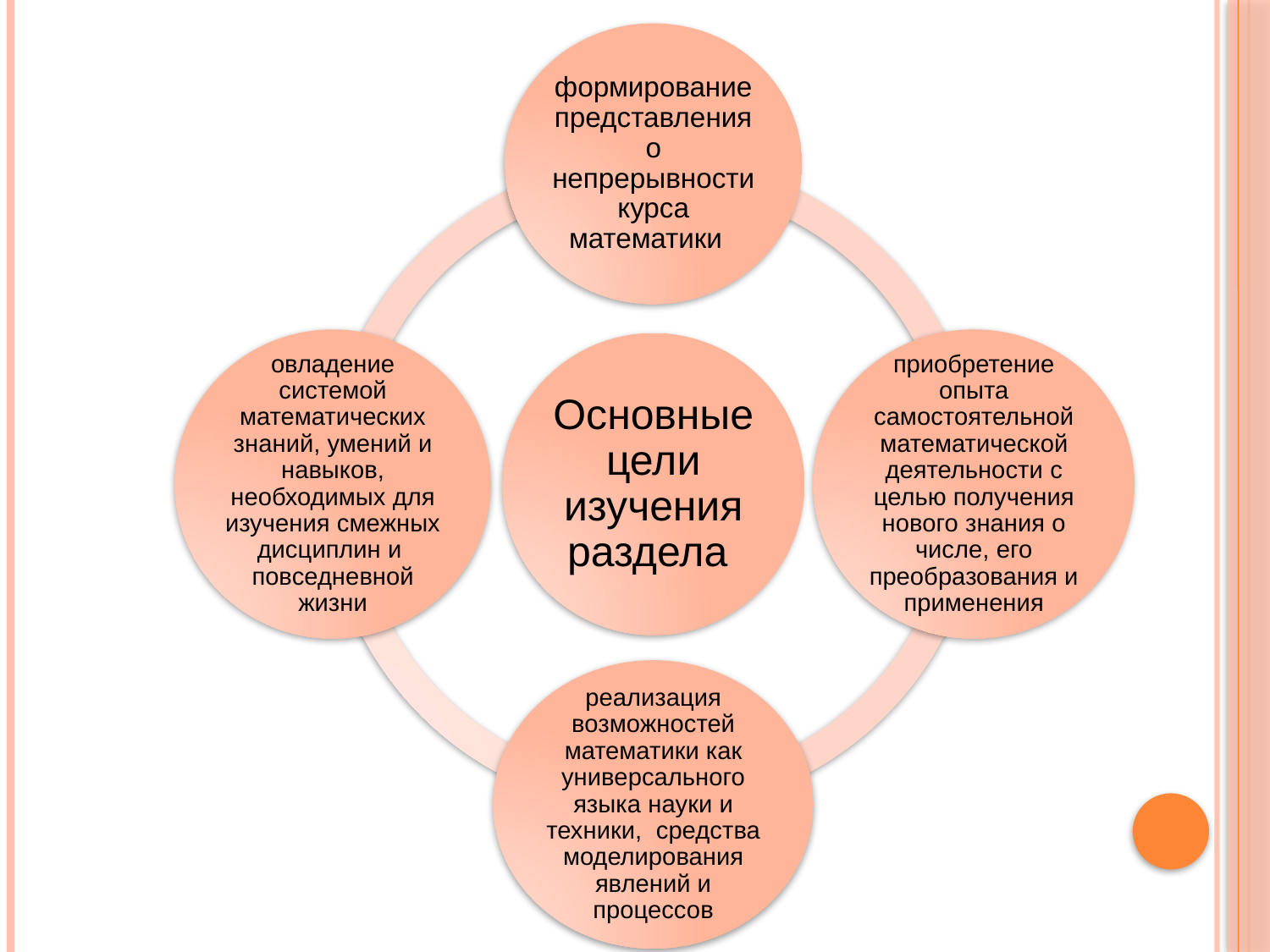

Основные цели изучения раздела
формирование представления о непрерывности курса математики
приобретение опыта самостоятельной математической деятельности с целью получения нового знания о числе, его преобразования и применения
реализация возможностей математики как универсального языка науки и техники,  средства моделирования явлений и процессов
овладение системой математических знаний, умений и навыков, необходимых для изучения смежных дисциплин и  повседневной жизни